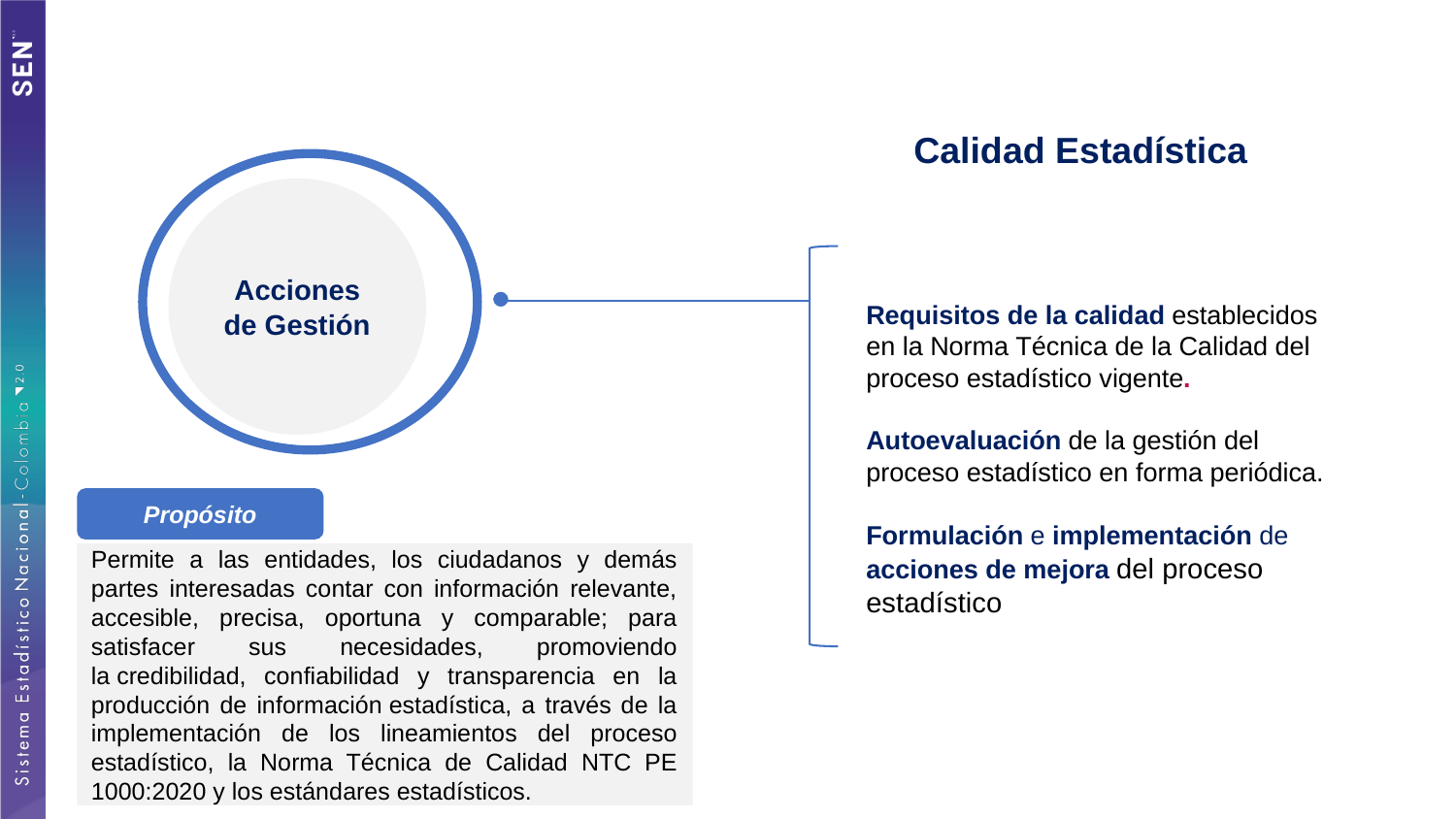

Calidad Estadística

Acciones de Gestión

Requisitos de la calidad establecidos en la Norma Técnica de la Calidad del proceso estadístico vigente.

Autoevaluación de la gestión del proceso estadístico en forma periódica.

Formulación e implementación de acciones de mejora del proceso estadístico
Propósito
Permite a las entidades, los ciudadanos y demás partes interesadas contar con información relevante, accesible, precisa, oportuna y comparable; para satisfacer sus necesidades, promoviendo la credibilidad, confiabilidad y transparencia en la producción de información estadística, a través de la implementación de los lineamientos del proceso estadístico, la Norma Técnica de Calidad NTC PE 1000:2020 y los estándares estadísticos.